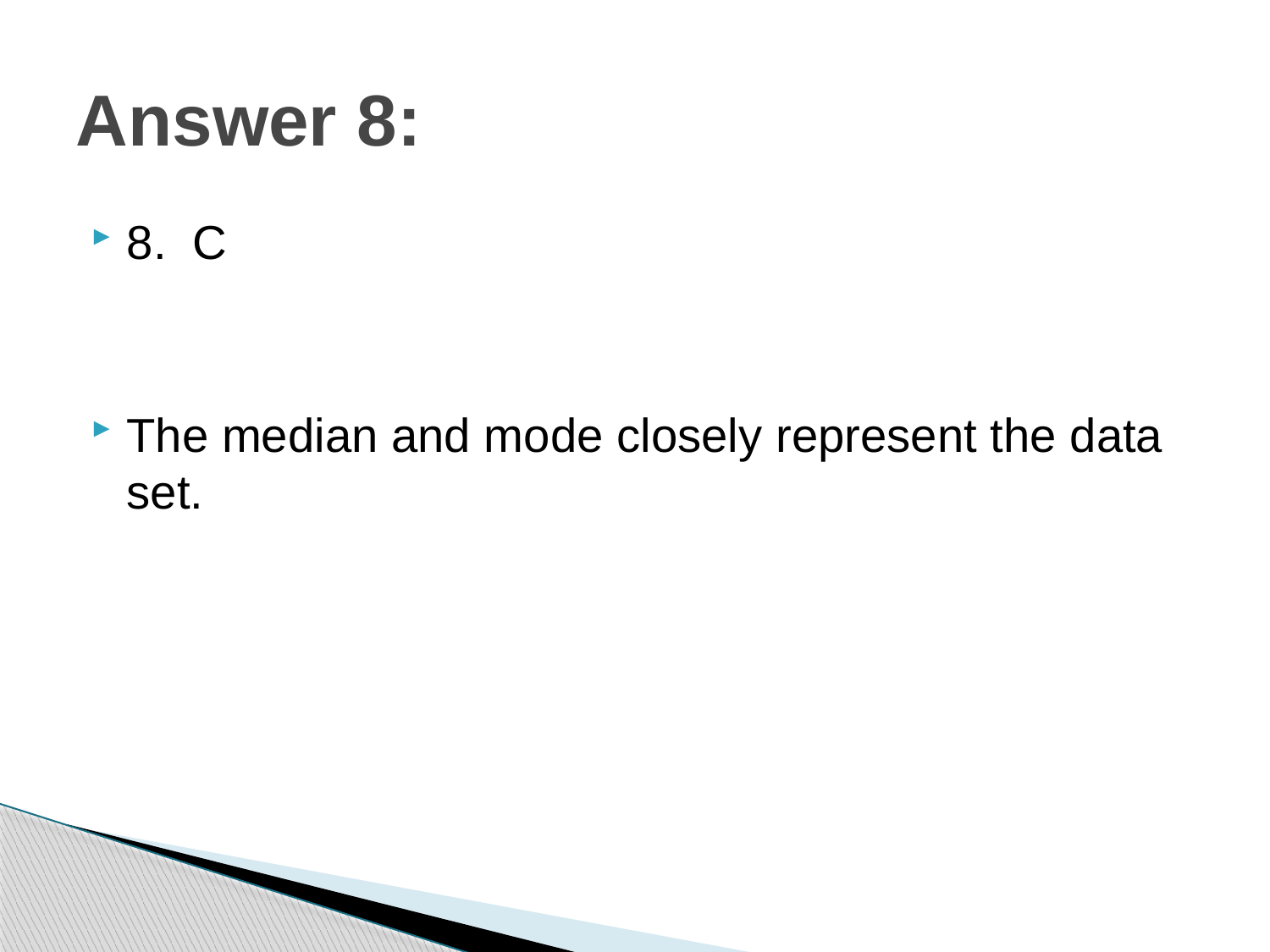

# Answer 8:
8.  C

The median and mode closely represent the data set.